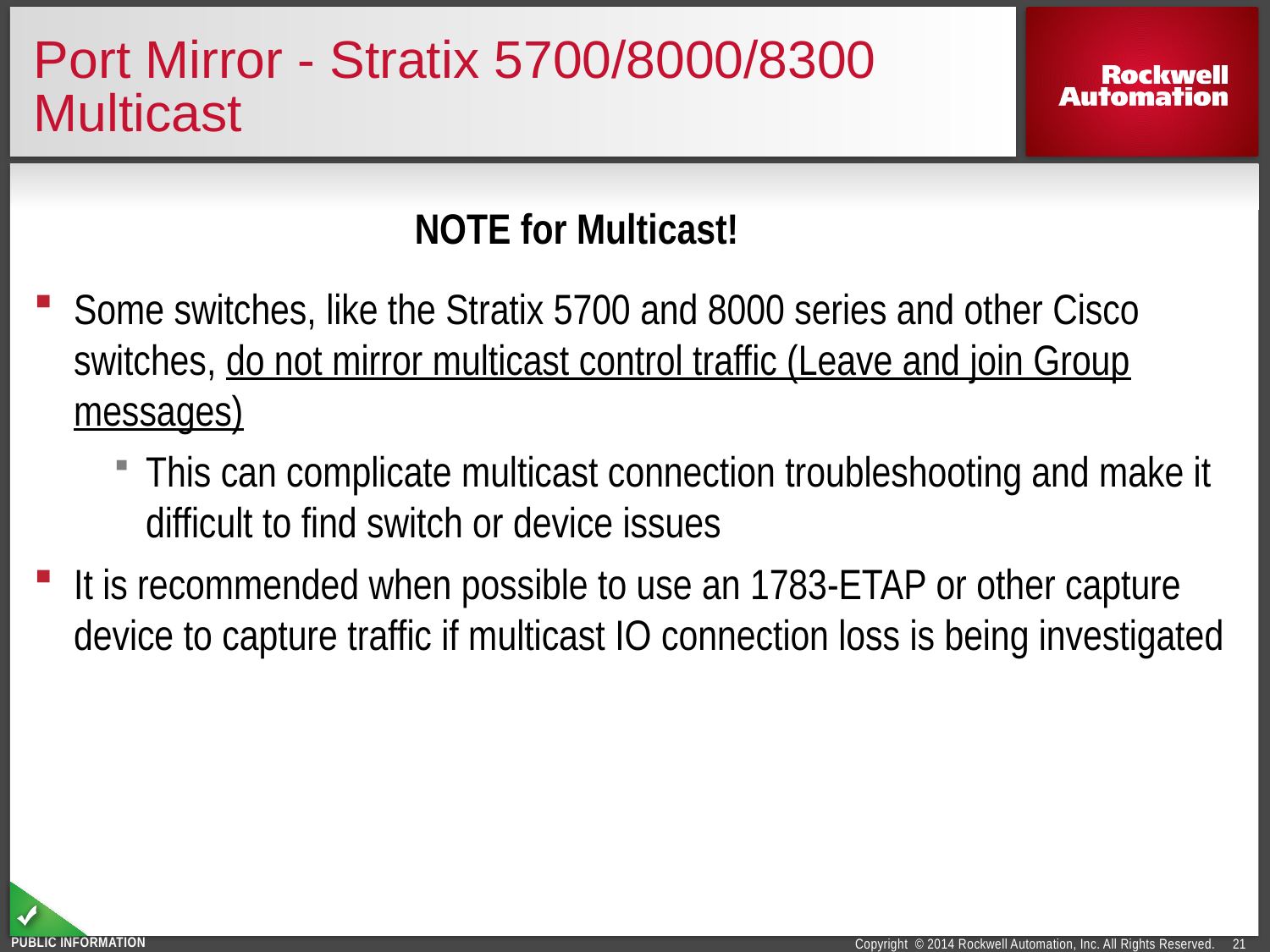

# Port Mirror - Stratix 5700/8000/8300 Multicast
NOTE for Multicast!

Some switches, like the Stratix 5700 and 8000 series and other Cisco switches, do not mirror multicast control traffic (Leave and join Group messages)
This can complicate multicast connection troubleshooting and make it difficult to find switch or device issues
It is recommended when possible to use an 1783-ETAP or other capture device to capture traffic if multicast IO connection loss is being investigated
21